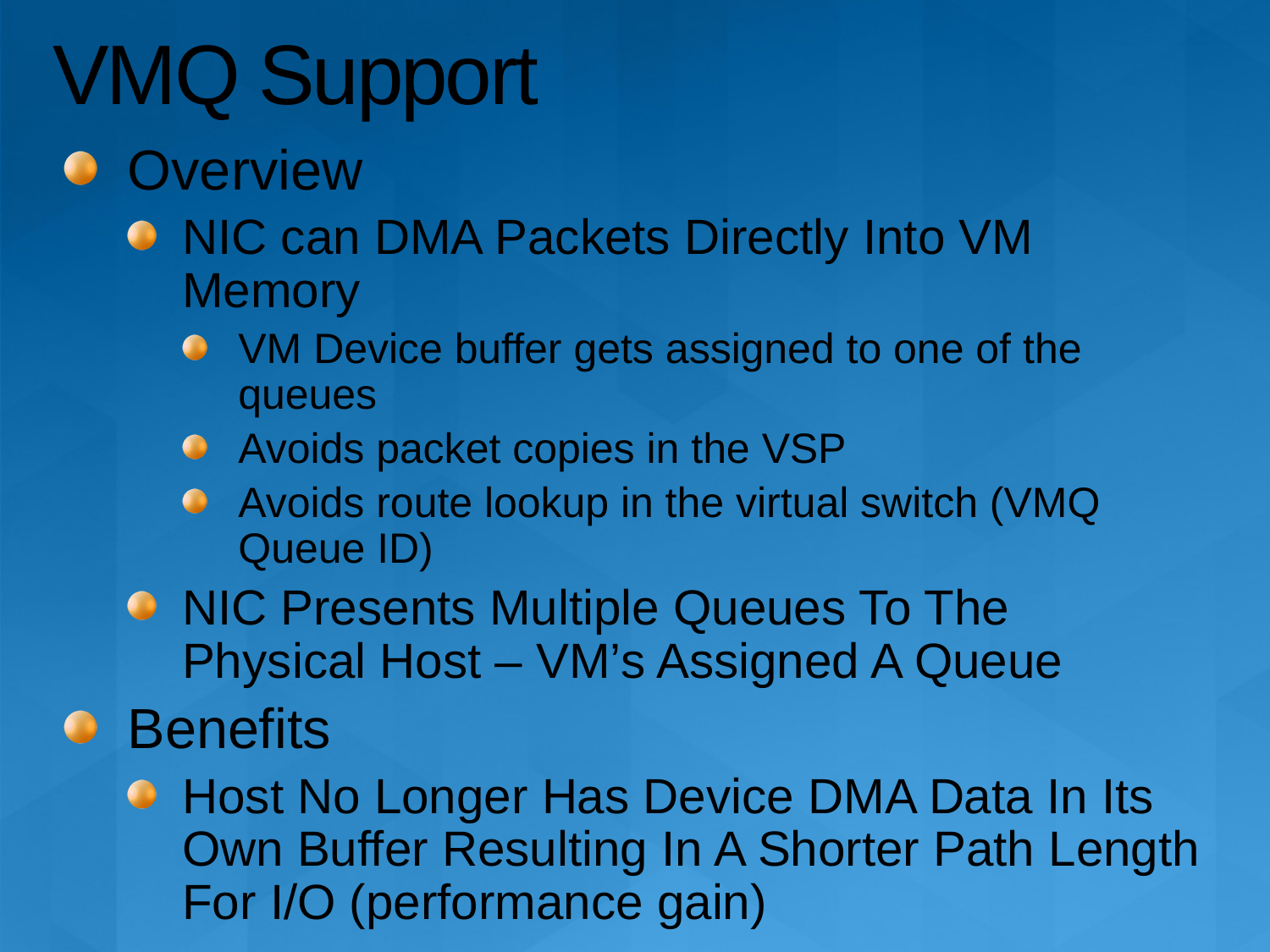

# VMQ Support
Overview
NIC can DMA Packets Directly Into VM Memory
VM Device buffer gets assigned to one of the queues
Avoids packet copies in the VSP
Avoids route lookup in the virtual switch (VMQ Queue ID)
NIC Presents Multiple Queues To The Physical Host – VM’s Assigned A Queue
Benefits
Host No Longer Has Device DMA Data In Its Own Buffer Resulting In A Shorter Path Length For I/O (performance gain)